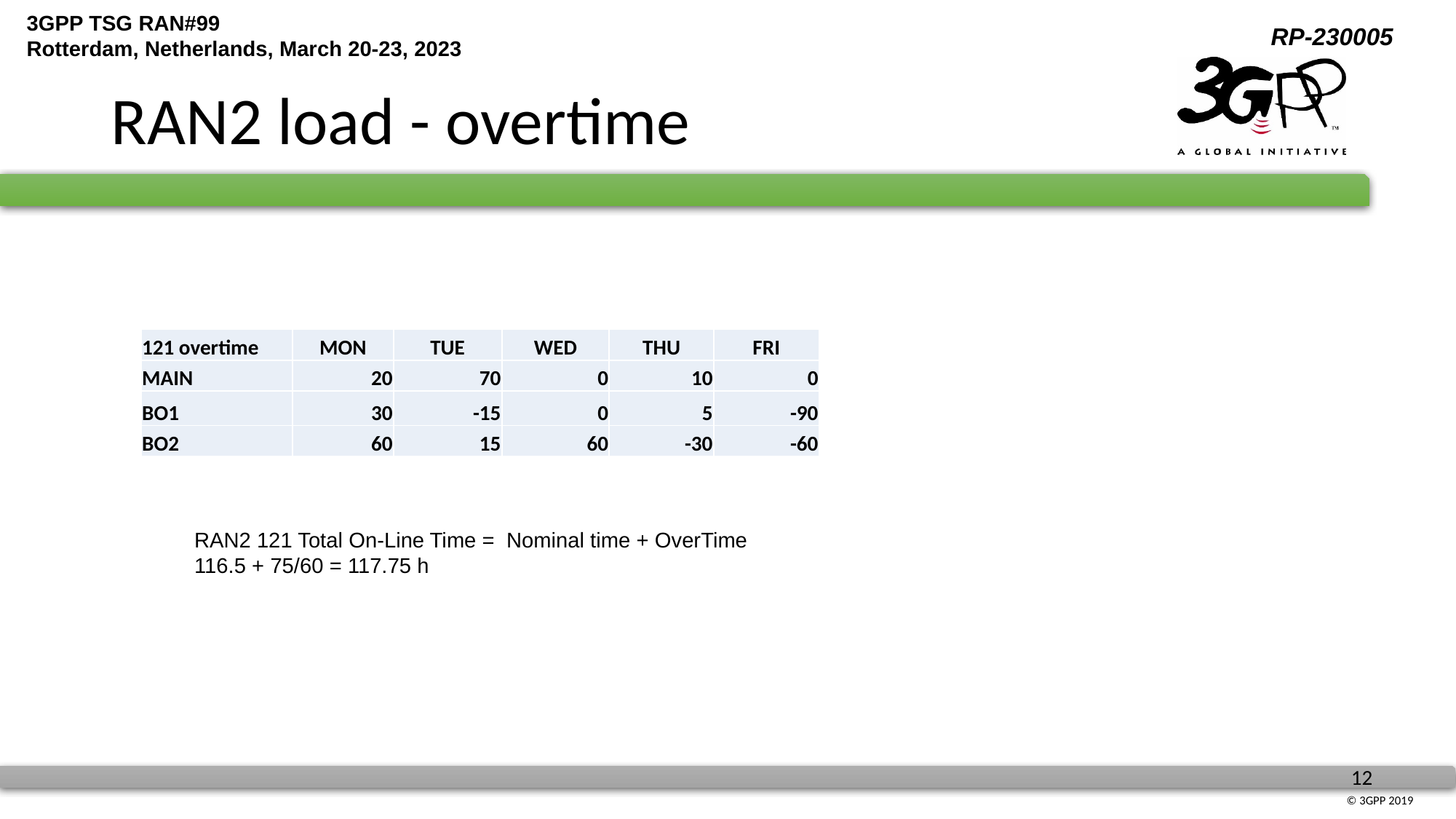

# RAN2 load - overtime
| 121 overtime | MON | TUE | WED | THU | FRI |
| --- | --- | --- | --- | --- | --- |
| MAIN | 20 | 70 | 0 | 10 | 0 |
| BO1 | 30 | -15 | 0 | 5 | -90 |
| BO2 | 60 | 15 | 60 | -30 | -60 |
RAN2 121 Total On-Line Time =  Nominal time + OverTime
116.5 + 75/60 = 117.75 h